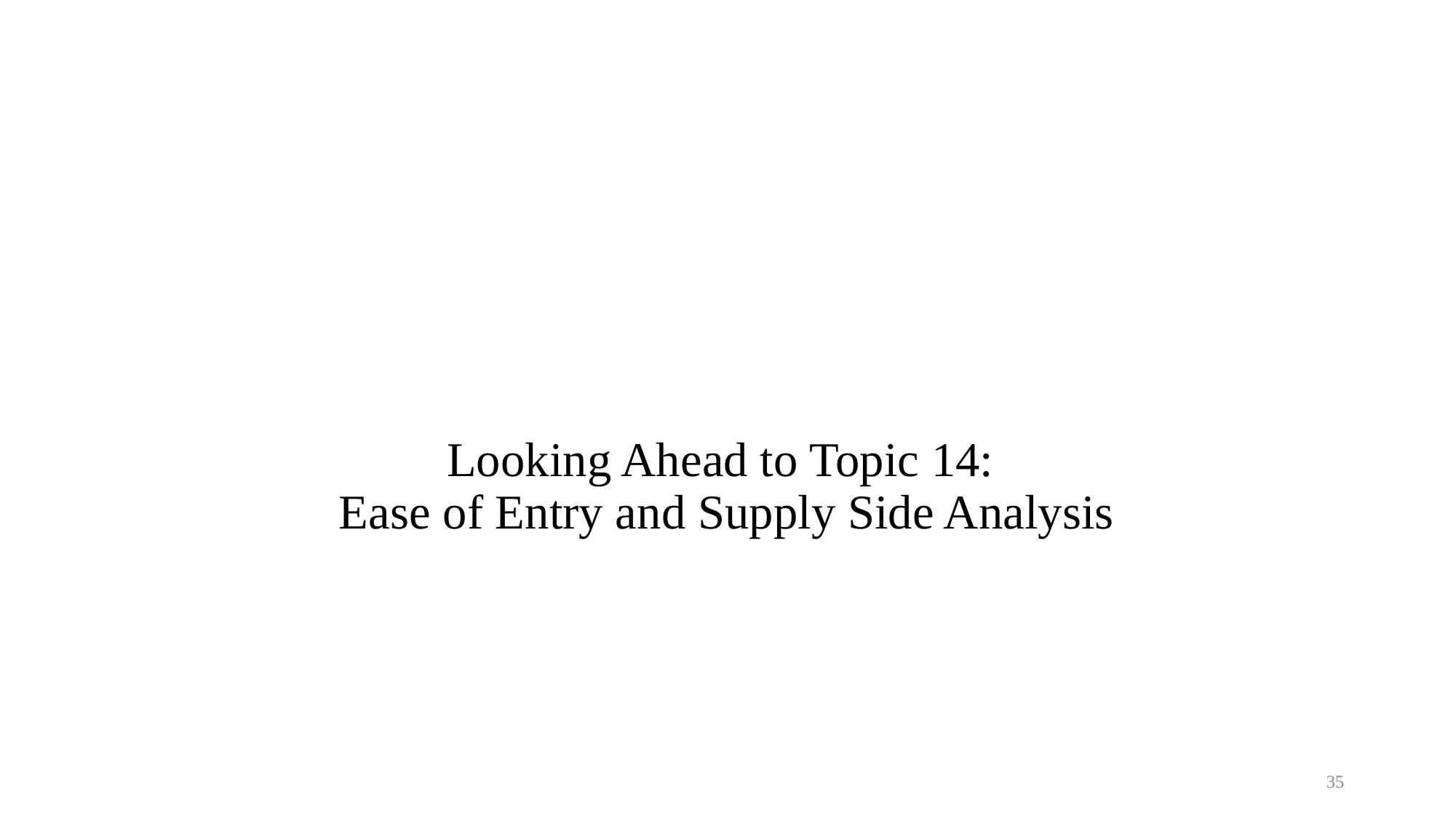

# Looking Ahead to Topic 14: Ease of Entry and Supply Side Analysis

35